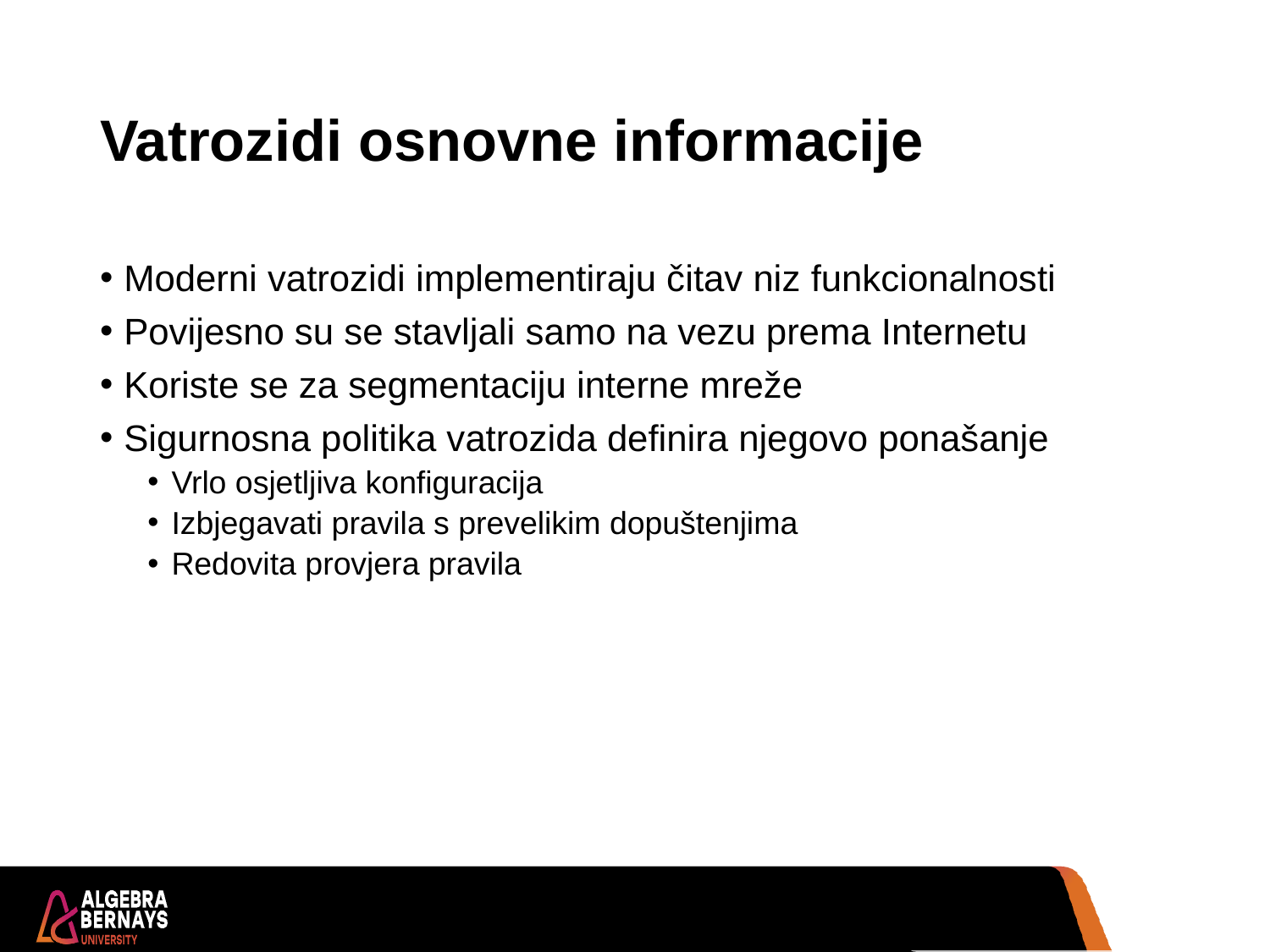

# Vatrozidi osnovne informacije
Moderni vatrozidi implementiraju čitav niz funkcionalnosti
Povijesno su se stavljali samo na vezu prema Internetu
Koriste se za segmentaciju interne mreže
Sigurnosna politika vatrozida definira njegovo ponašanje
Vrlo osjetljiva konfiguracija
Izbjegavati pravila s prevelikim dopuštenjima
Redovita provjera pravila